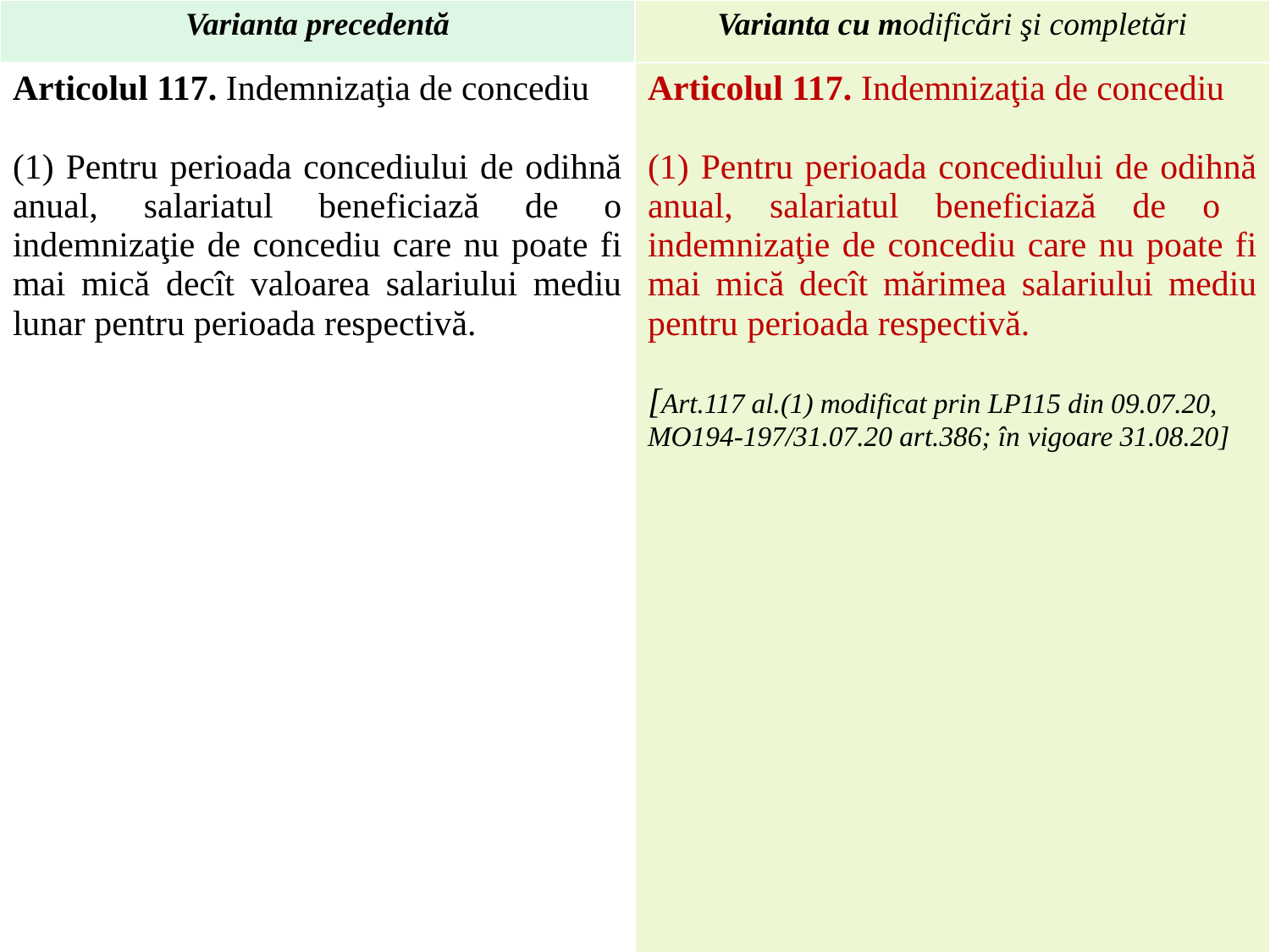

| Varianta precedentă | Varianta cu modificări şi completări |
| --- | --- |
| Articolul 117. Indemnizaţia de concediu (1) Pentru perioada concediului de odihnă anual, salariatul beneficiază de o indemnizaţie de concediu care nu poate fi mai mică decît valoarea salariului mediu lunar pentru perioada respectivă. | Articolul 117. Indemnizaţia de concediu (1) Pentru perioada concediului de odihnă anual, salariatul beneficiază de o indemnizaţie de concediu care nu poate fi mai mică decît mărimea salariului mediu pentru perioada respectivă. [Art.117 al.(1) modificat prin LP115 din 09.07.20, MO194-197/31.07.20 art.386; în vigoare 31.08.20] |